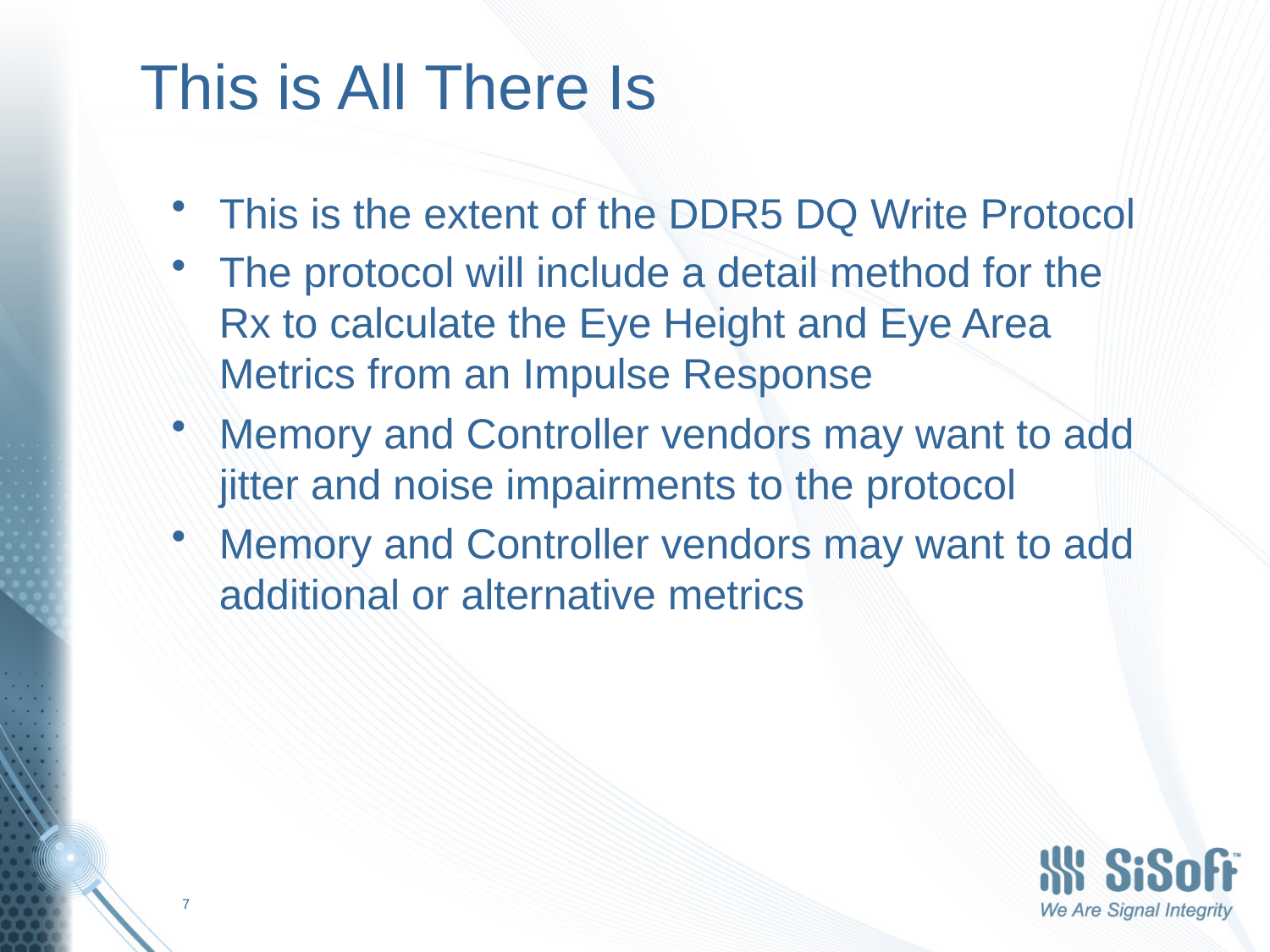

# This is All There Is
This is the extent of the DDR5 DQ Write Protocol
The protocol will include a detail method for the Rx to calculate the Eye Height and Eye Area Metrics from an Impulse Response
Memory and Controller vendors may want to add jitter and noise impairments to the protocol
Memory and Controller vendors may want to add additional or alternative metrics

7